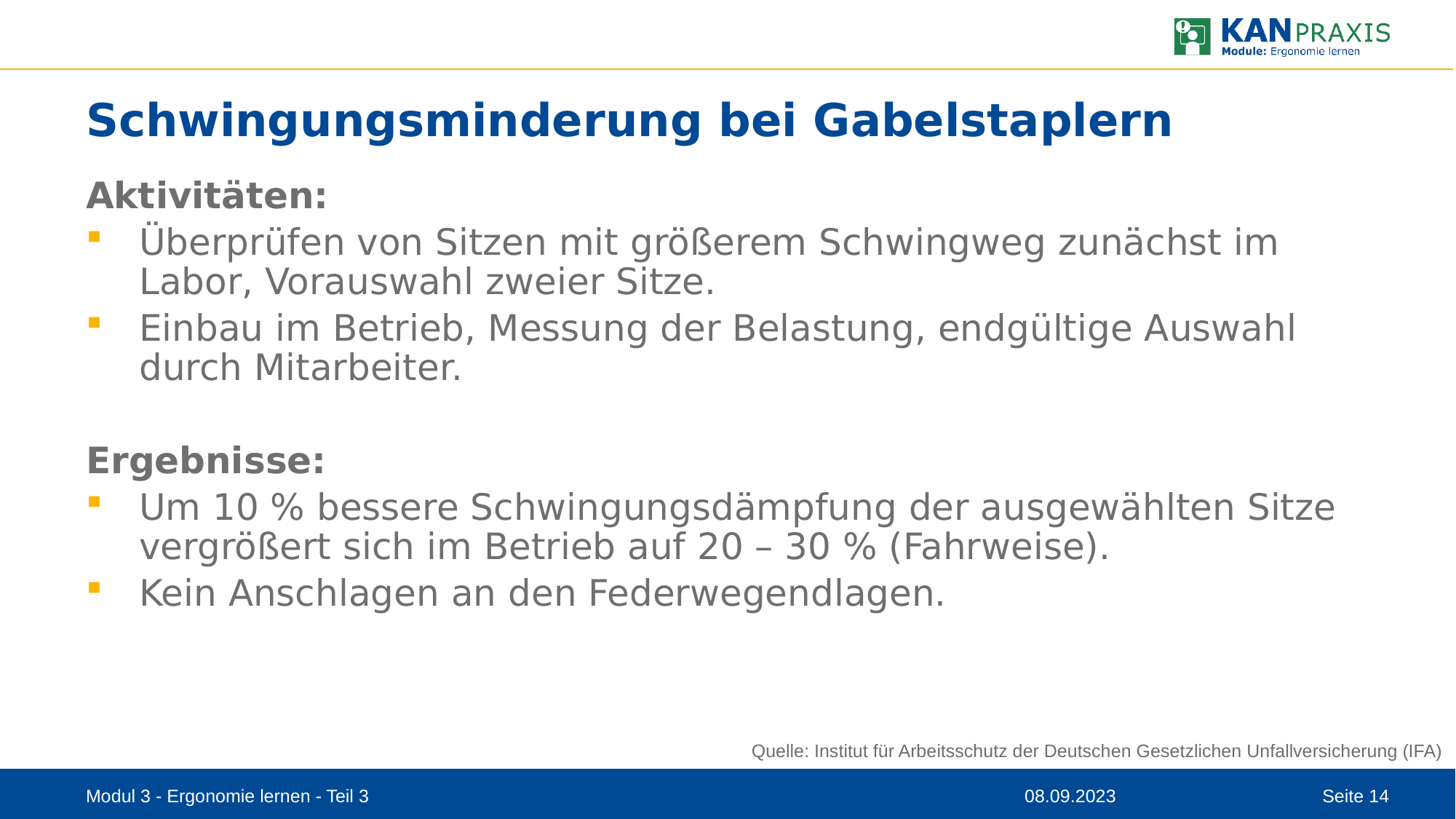

# Schwingungsminderung bei Gabelstaplern
Aktivitäten:
Überprüfen von Sitzen mit größerem Schwingweg zunächst im  Labor, Vorauswahl zweier Sitze.
Einbau im Betrieb, Messung der Belastung, endgültige Auswahl durch Mitarbeiter.

Ergebnisse:
Um 10 % bessere Schwingungsdämpfung der ausgewählten Sitze  vergrößert sich im Betrieb auf 20 – 30 % (Fahrweise).
Kein Anschlagen an den Federwegendlagen.

Quelle: Institut für Arbeitsschutz der Deutschen Gesetzlichen Unfallversicherung (IFA)
Modul 3 - Ergonomie lernen - Teil 3
08.09.2023
Seite 14